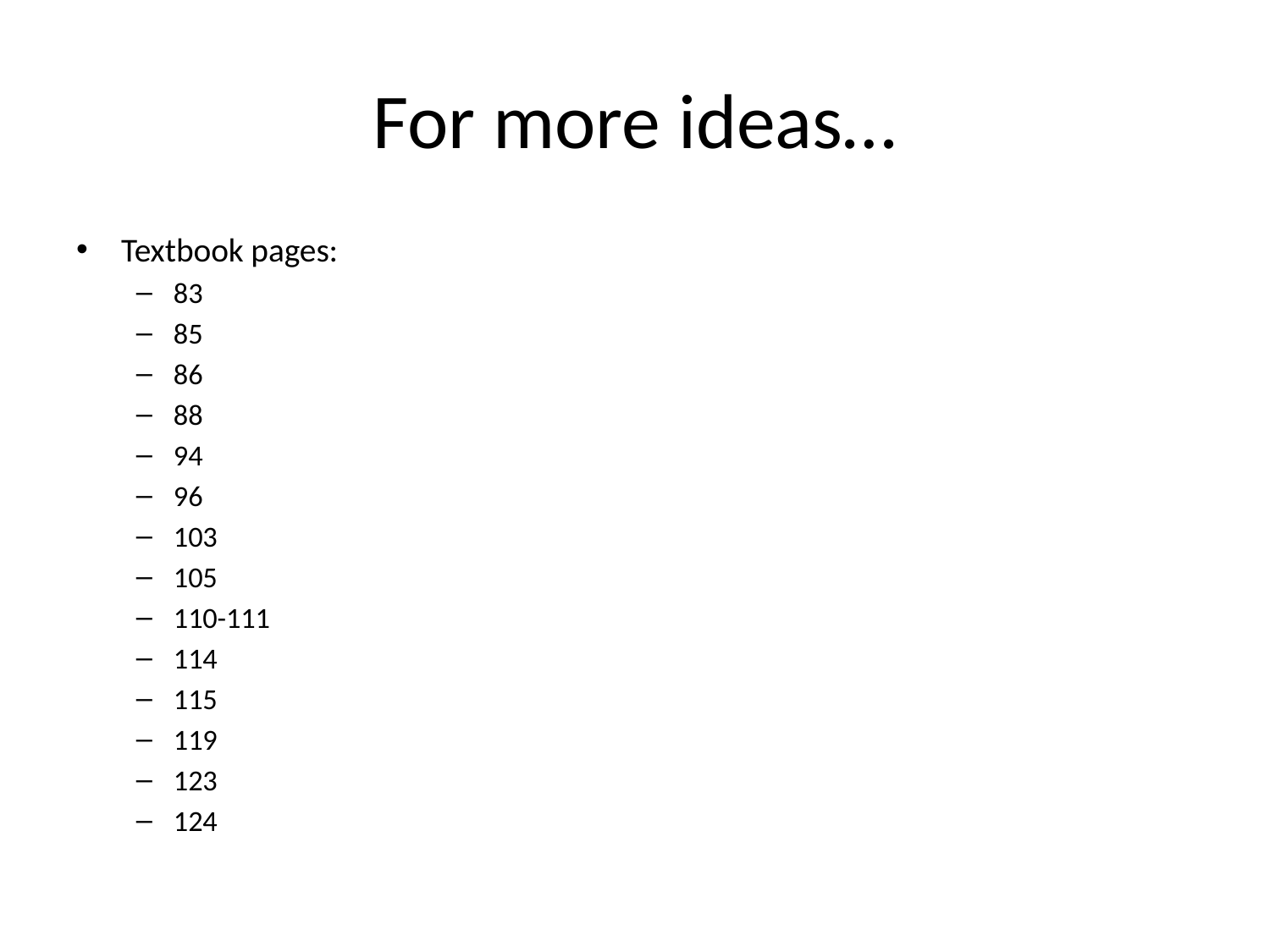

# For more ideas…
Textbook pages:
83
85
86
88
94
96
103
105
110-111
114
115
119
123
124